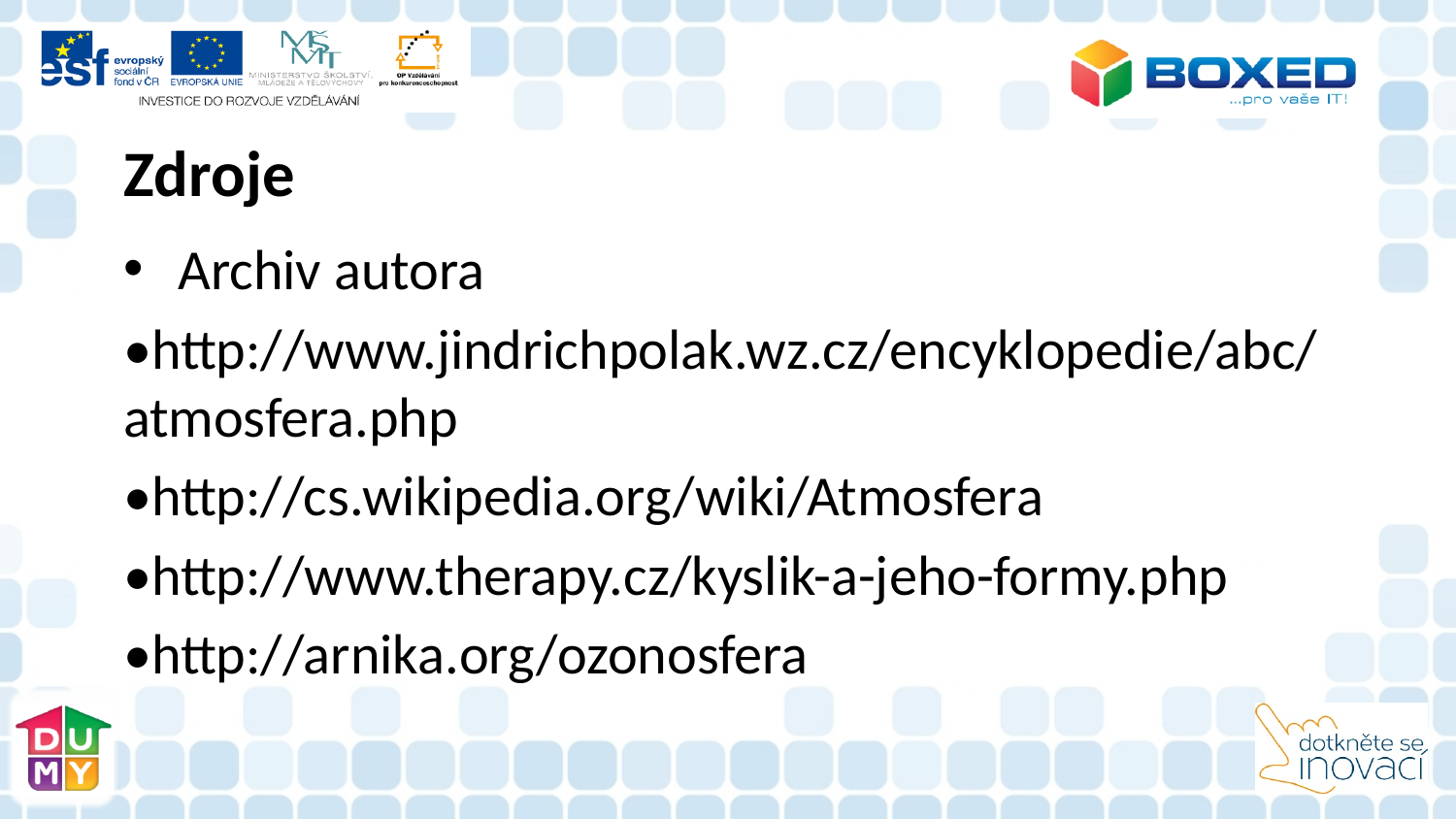

# Zdroje
Archiv autora
•http://www.jindrichpolak.wz.cz/encyklopedie/abc/atmosfera.php
•http://cs.wikipedia.org/wiki/Atmosfera
•http://www.therapy.cz/kyslik-a-jeho-formy.php
•http://arnika.org/ozonosfera